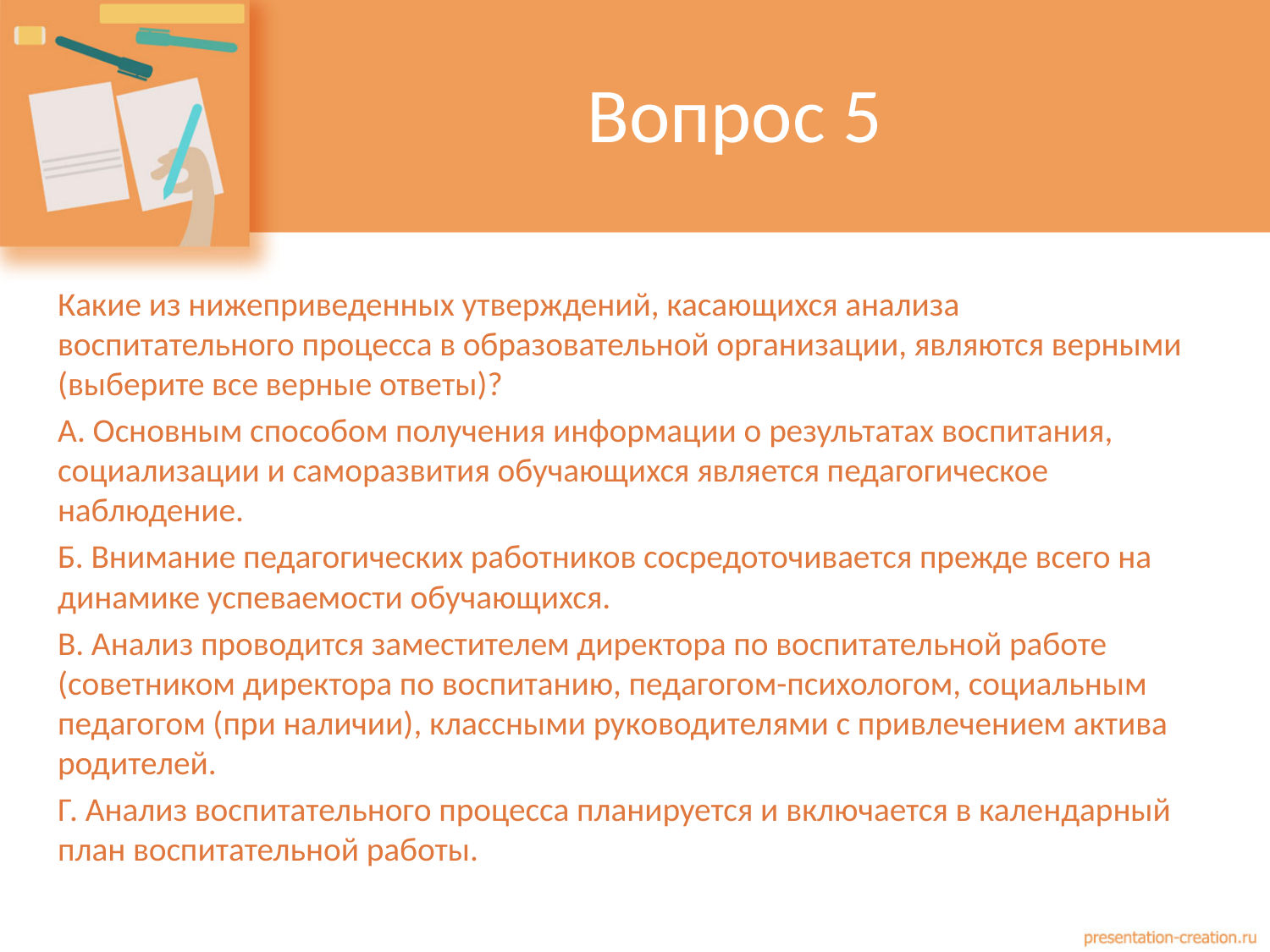

# Вопрос 5
Какие из нижеприведенных утверждений, касающихся анализа воспитательного процесса в образовательной организации, являются верными (выберите все верные ответы)?
А. Основным способом получения информации о результатах воспитания, социализации и саморазвития обучающихся является педагогическое наблюдение.
Б. Внимание педагогических работников сосредоточивается прежде всего на динамике успеваемости обучающихся.
В. Анализ проводится заместителем директора по воспитательной работе (советником директора по воспитанию, педагогом-психологом, социальным педагогом (при наличии), классными руководителями с привлечением актива родителей.
Г. Анализ воспитательного процесса планируется и включается в календарный план воспитательной работы.